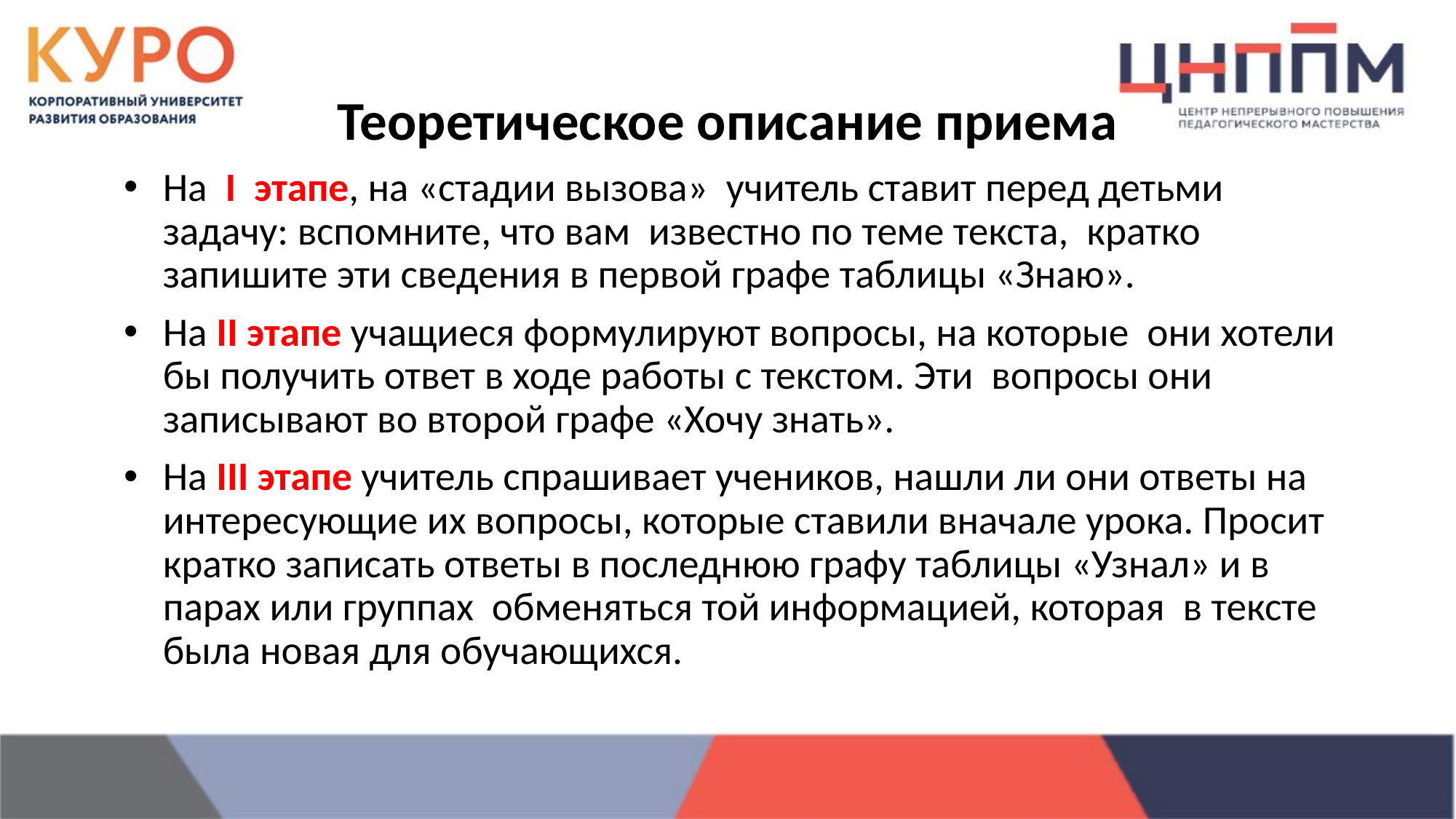

# Теоретическое описание приема
На  I  этапе, на «стадии вызова»  учитель ставит перед детьми задачу: вспомните, что вам  известно по теме текста,  кратко запишите эти сведения в первой графе таблицы «Знаю».
На II этапе учащиеся формулируют вопросы, на которые  они хотели бы получить ответ в ходе работы с текстом. Эти  вопросы они записывают во второй графе «Хочу знать».
На III этапе учитель спрашивает учеников, нашли ли они ответы на интересующие их вопросы, которые ставили вначале урока. Просит  кратко записать ответы в последнюю графу таблицы «Узнал» и в парах или группах  обменяться той информацией, которая  в тексте была новая для обучающихся.